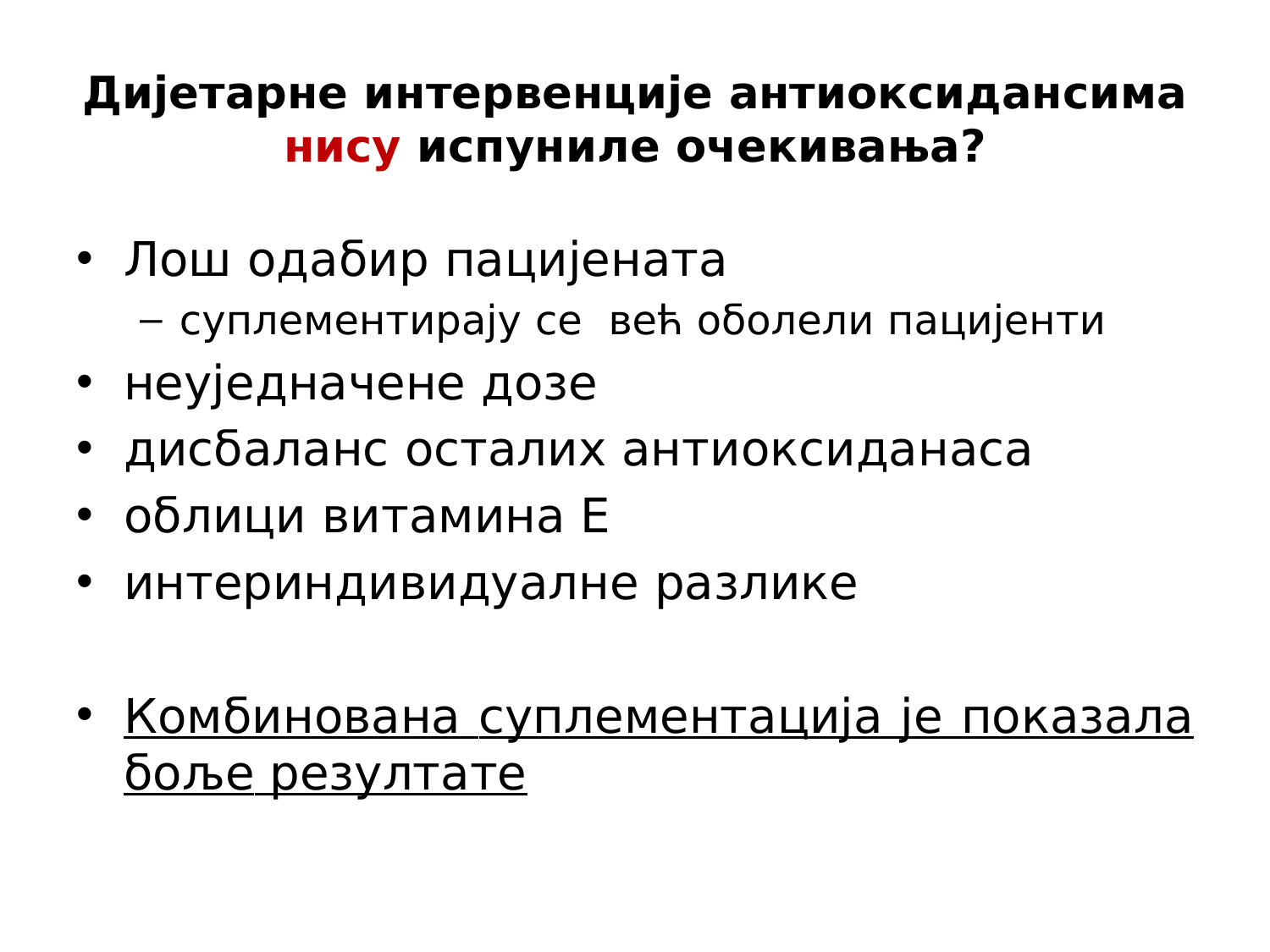

# Дијетарне интервенције антиоксидансима нису испуниле очекивања?
Лош одабир пацијената
суплементирају се  већ оболели пацијенти
неуједначене дозе
дисбаланс осталих антиоксиданаса
облици витамина Е
интериндивидуалне разлике

Комбинована суплементација је показала боље резултате